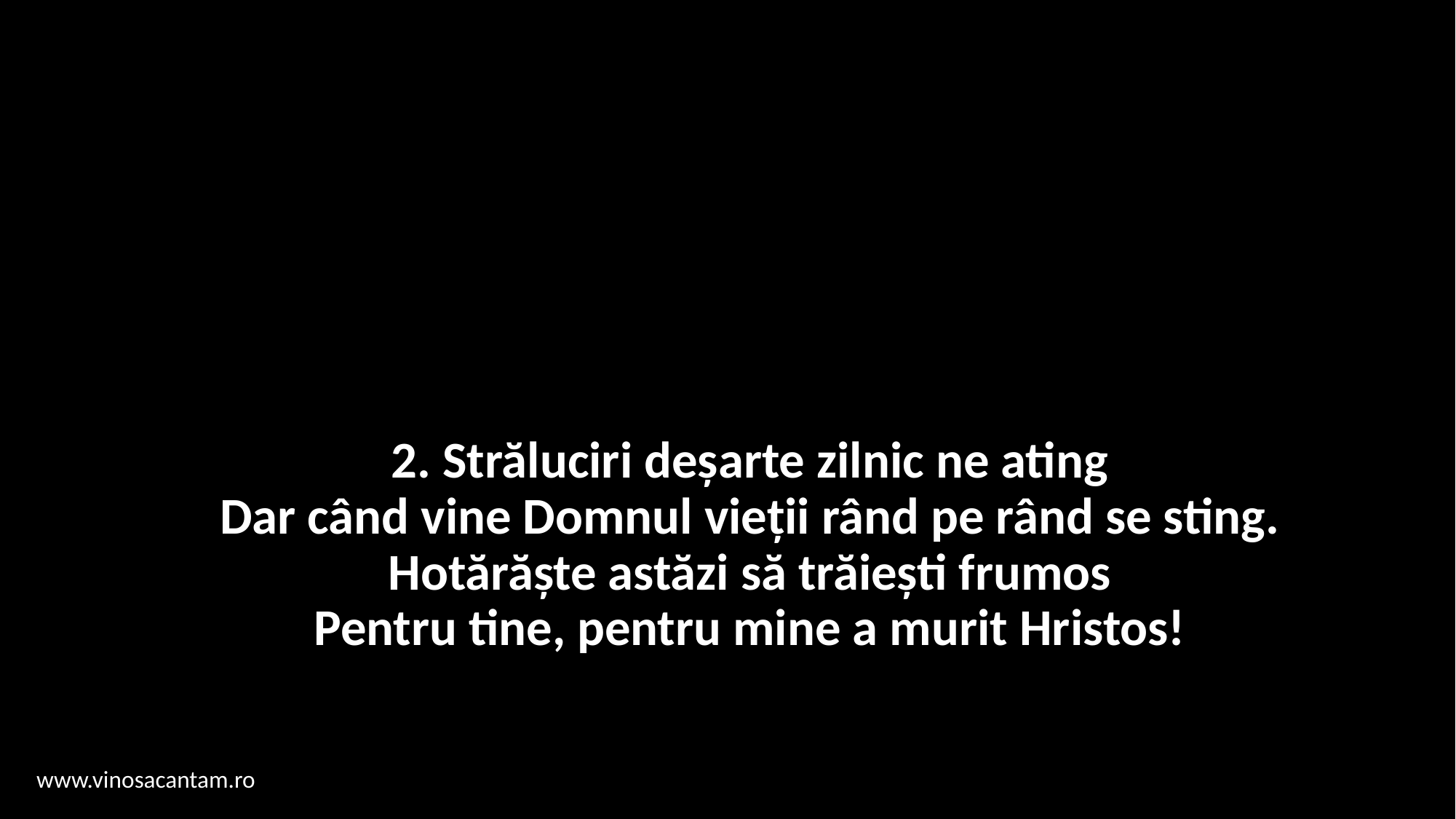

# 2. Străluciri deșarte zilnic ne ating Dar când vine Domnul vieții rând pe rând se sting. Hotărăște astăzi să trăiești frumos Pentru tine, pentru mine a murit Hristos!
www.vinosacantam.ro